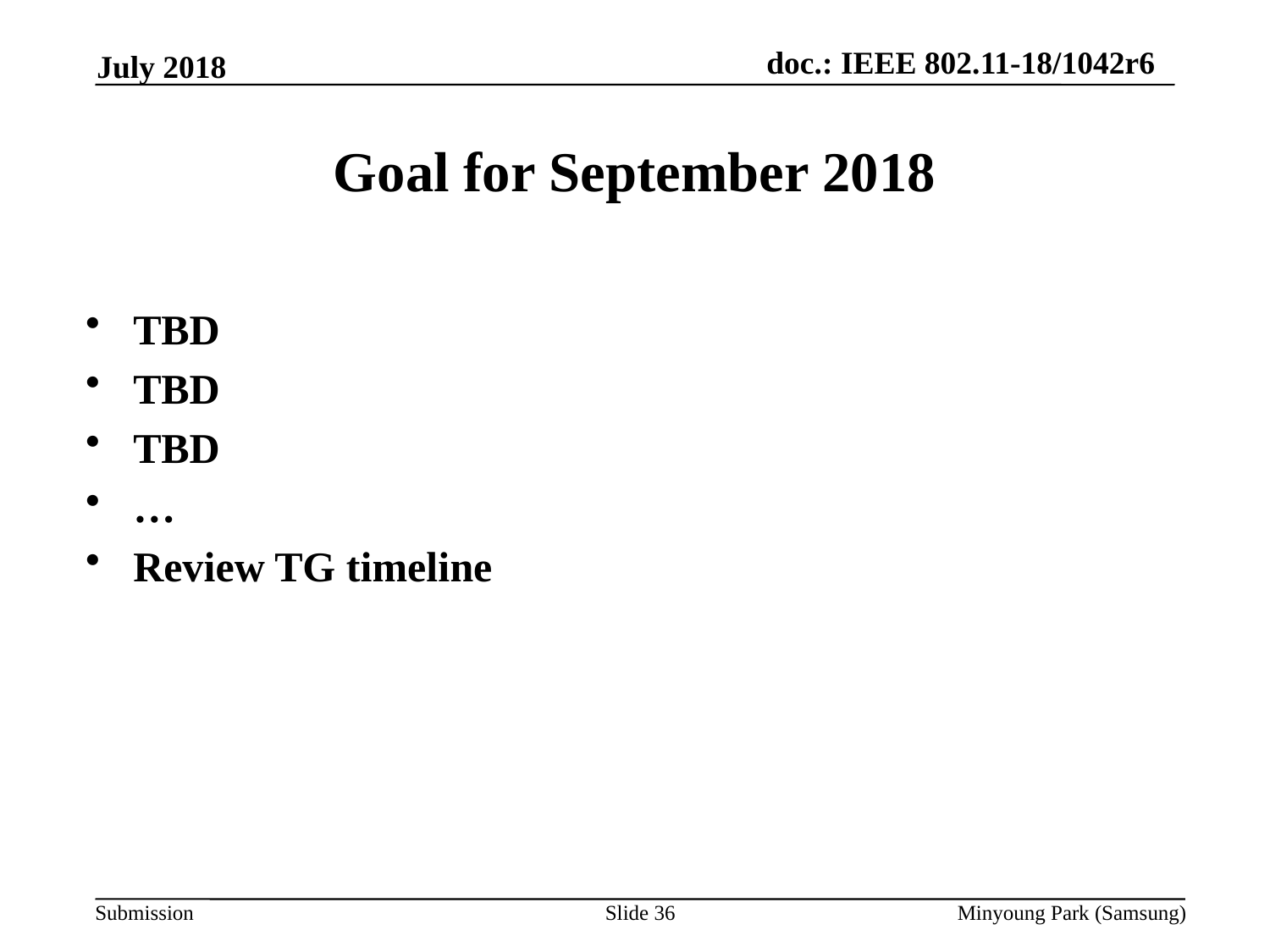

July 2018
# Goal for September 2018
TBD
TBD
TBD
…
Review TG timeline

Slide 36
Minyoung Park (Samsung)